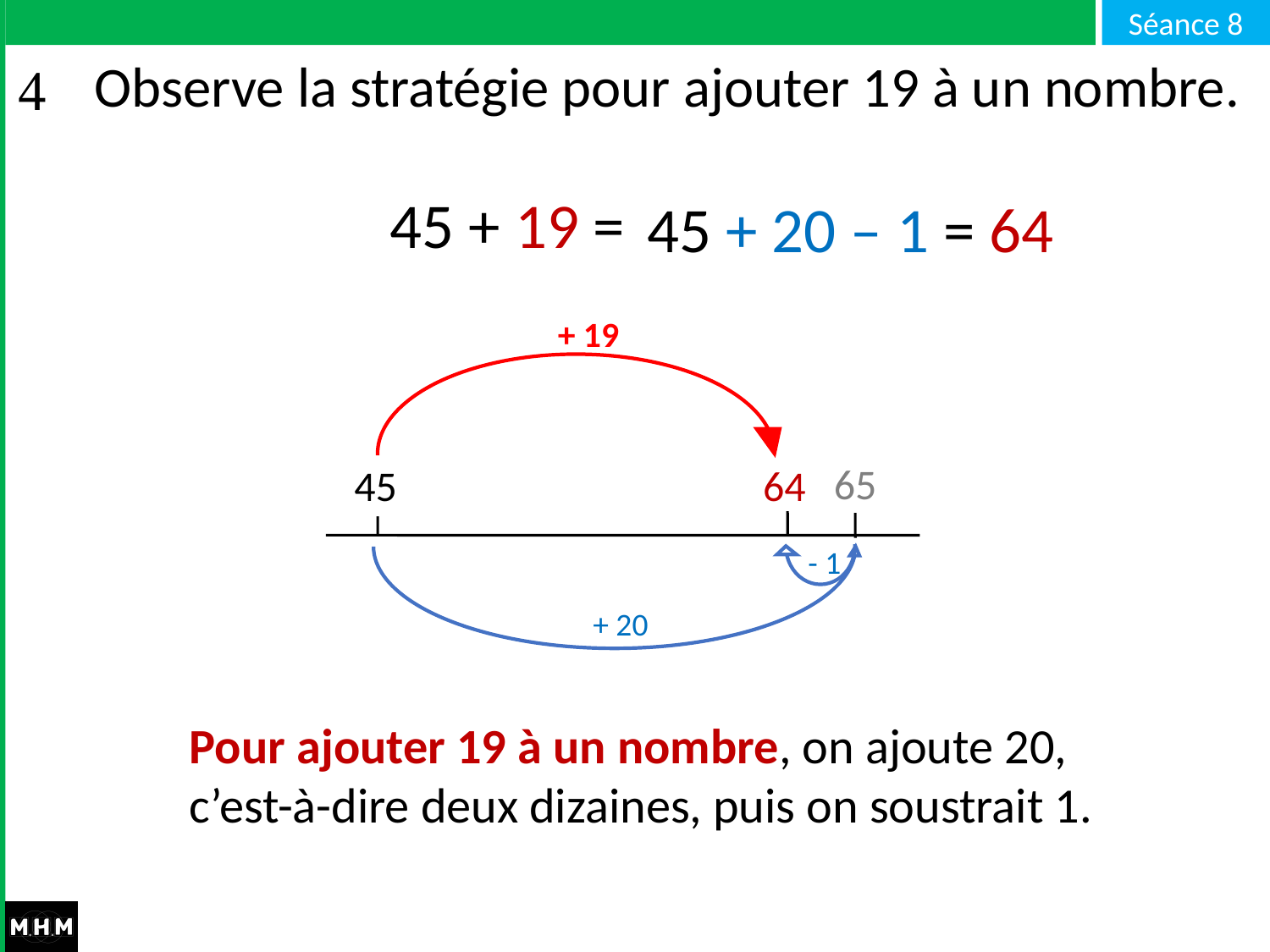

# Observe la stratégie pour ajouter 19 à un nombre.
45 + 20 – 1 = 64
45 + 19 =
+ 19

65
64
45
- 1

+ 20
Pour ajouter 19 à un nombre, on ajoute 20, c’est-à-dire deux dizaines, puis on soustrait 1.